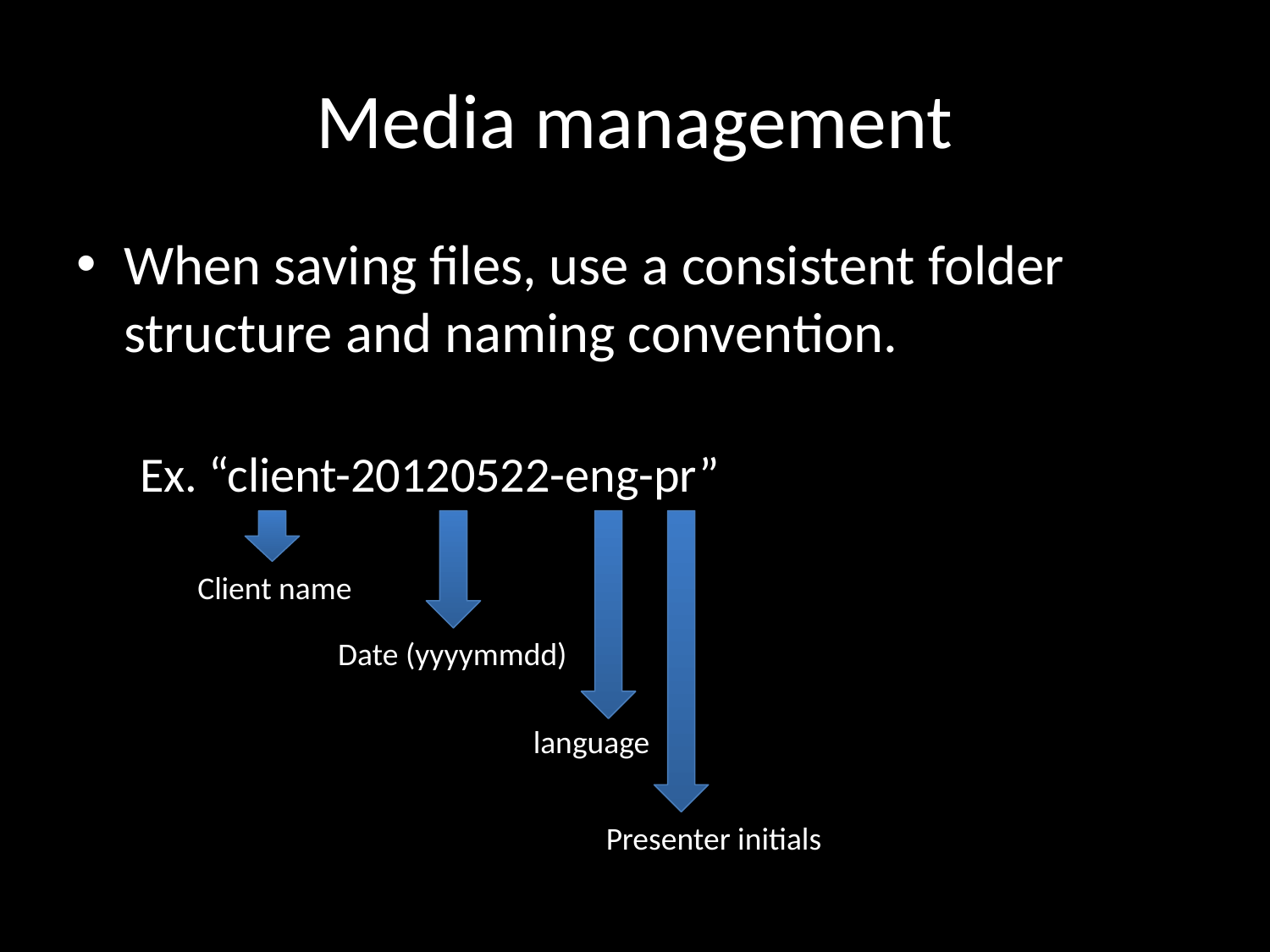

# Media management
When saving files, use a consistent folder structure and naming convention.

Ex. “client-20120522-eng-pr”

Client name
Date (yyyymmdd)
language
Presenter initials